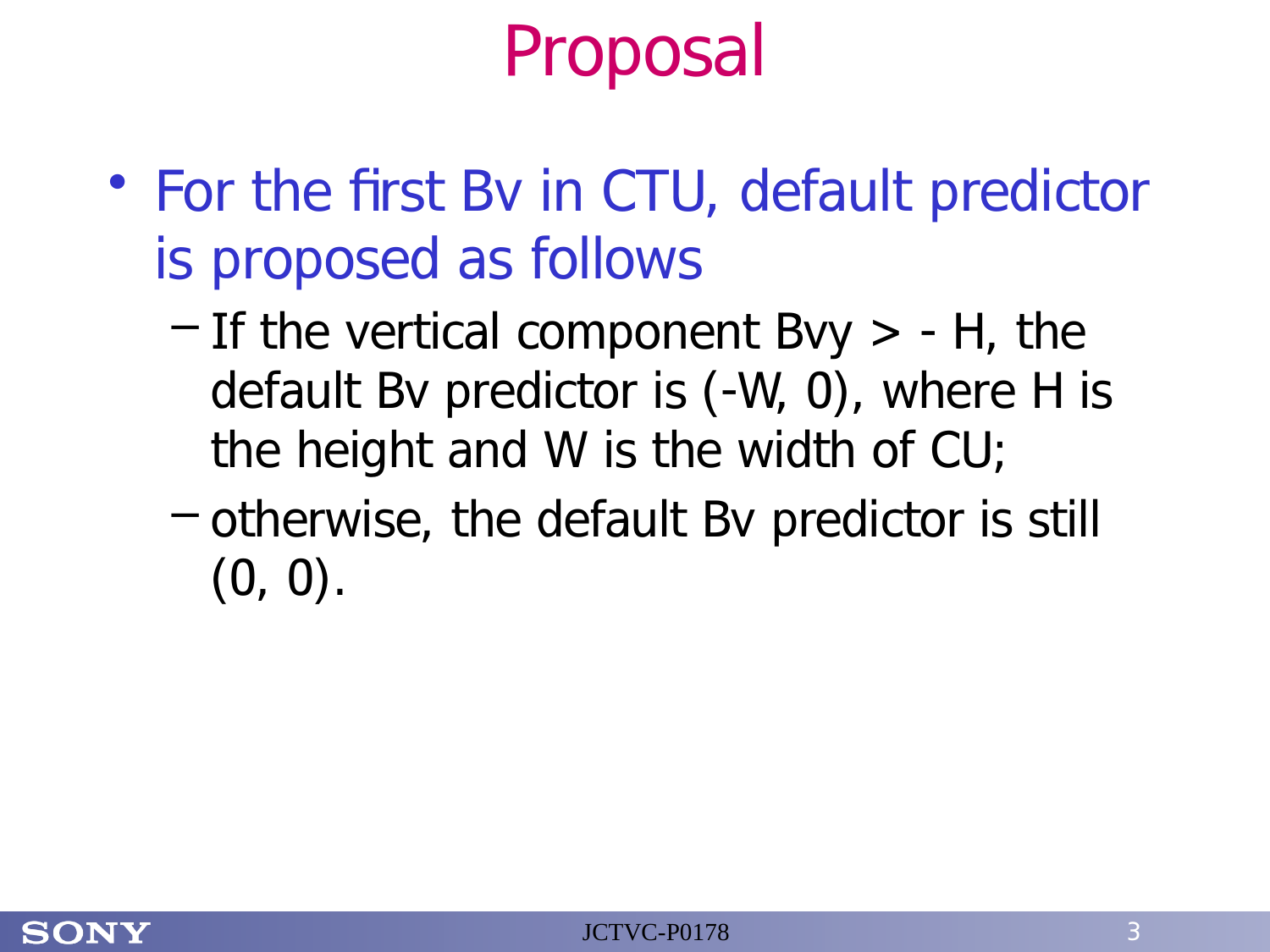

# Proposal
For the first Bv in CTU, default predictor is proposed as follows
If the vertical component Bvy > - H, the default Bv predictor is (-W, 0), where H is the height and W is the width of CU;
otherwise, the default Bv predictor is still (0, 0).
JCTVC-P0178
3